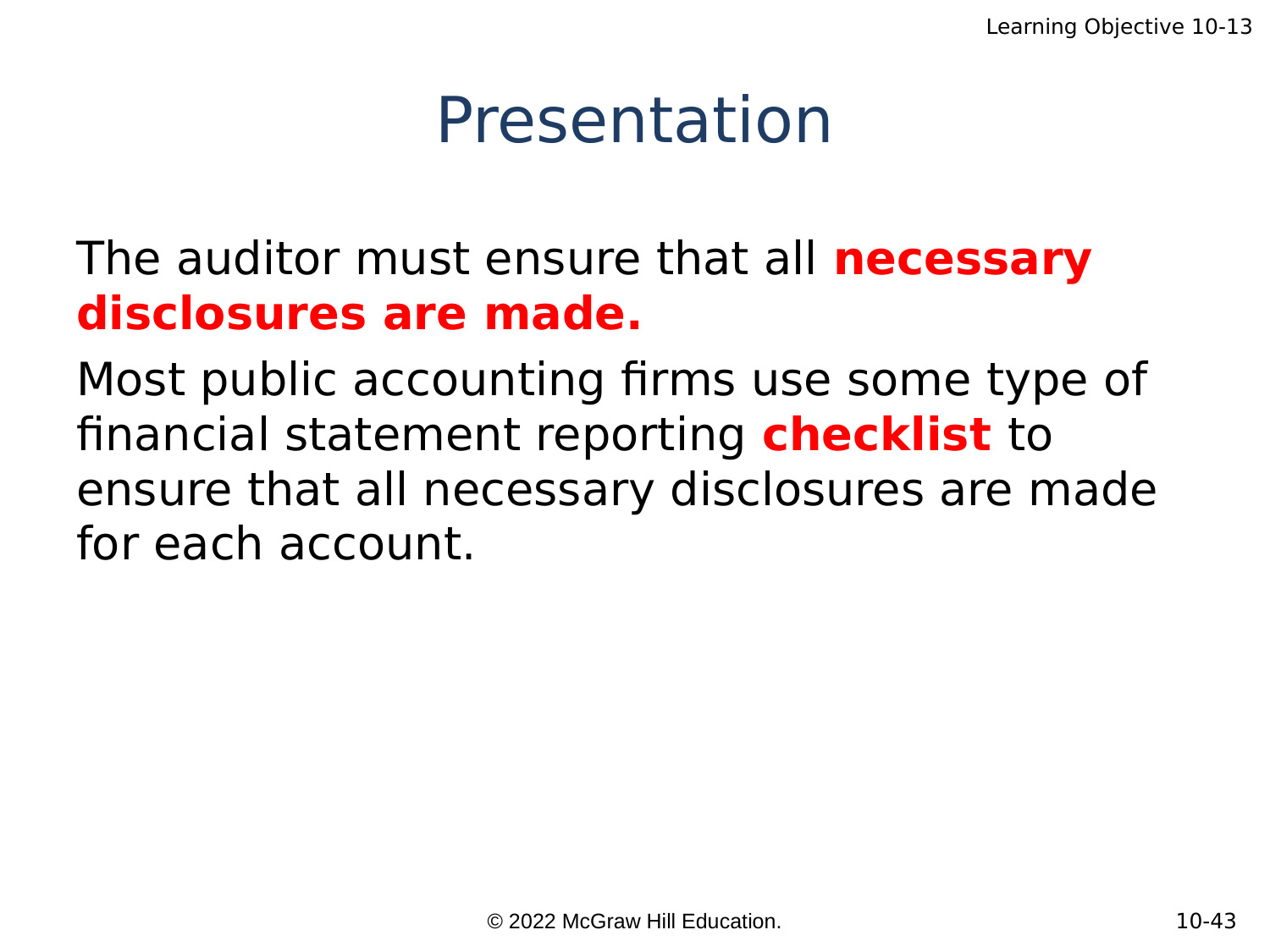

Learning Objective 10-13
# Presentation
The auditor must ensure that all necessary disclosures are made.
Most public accounting firms use some type of financial statement reporting checklist to ensure that all necessary disclosures are made for each account.